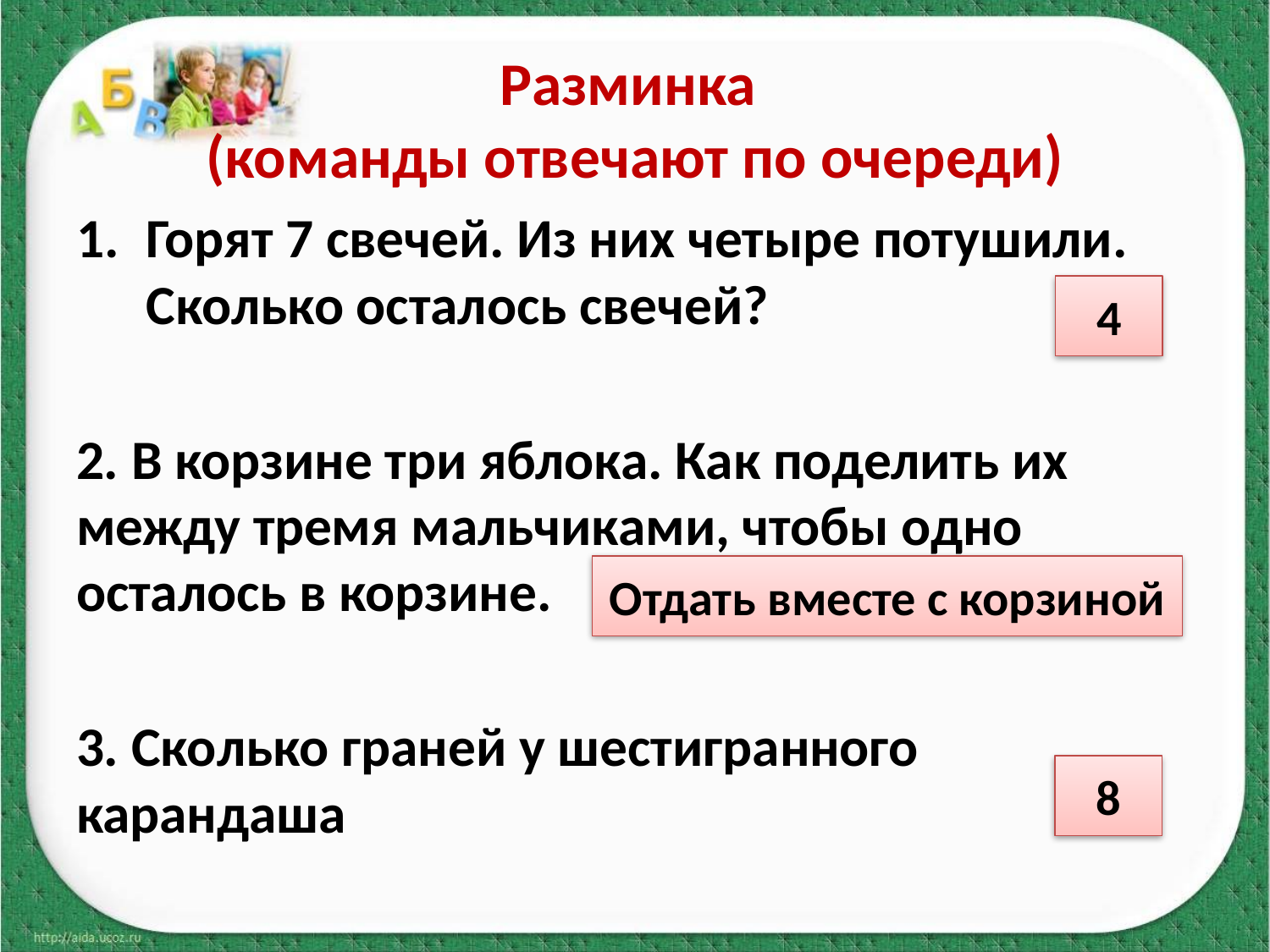

# Разминка (команды отвечают по очереди)
Горят 7 свечей. Из них четыре потушили. Сколько осталось свечей?

2. В корзине три яблока. Как поделить их между тремя мальчиками, чтобы одно осталось в корзине.

3. Сколько граней у шестигранного карандаша

4
Отдать вместе с корзиной
8